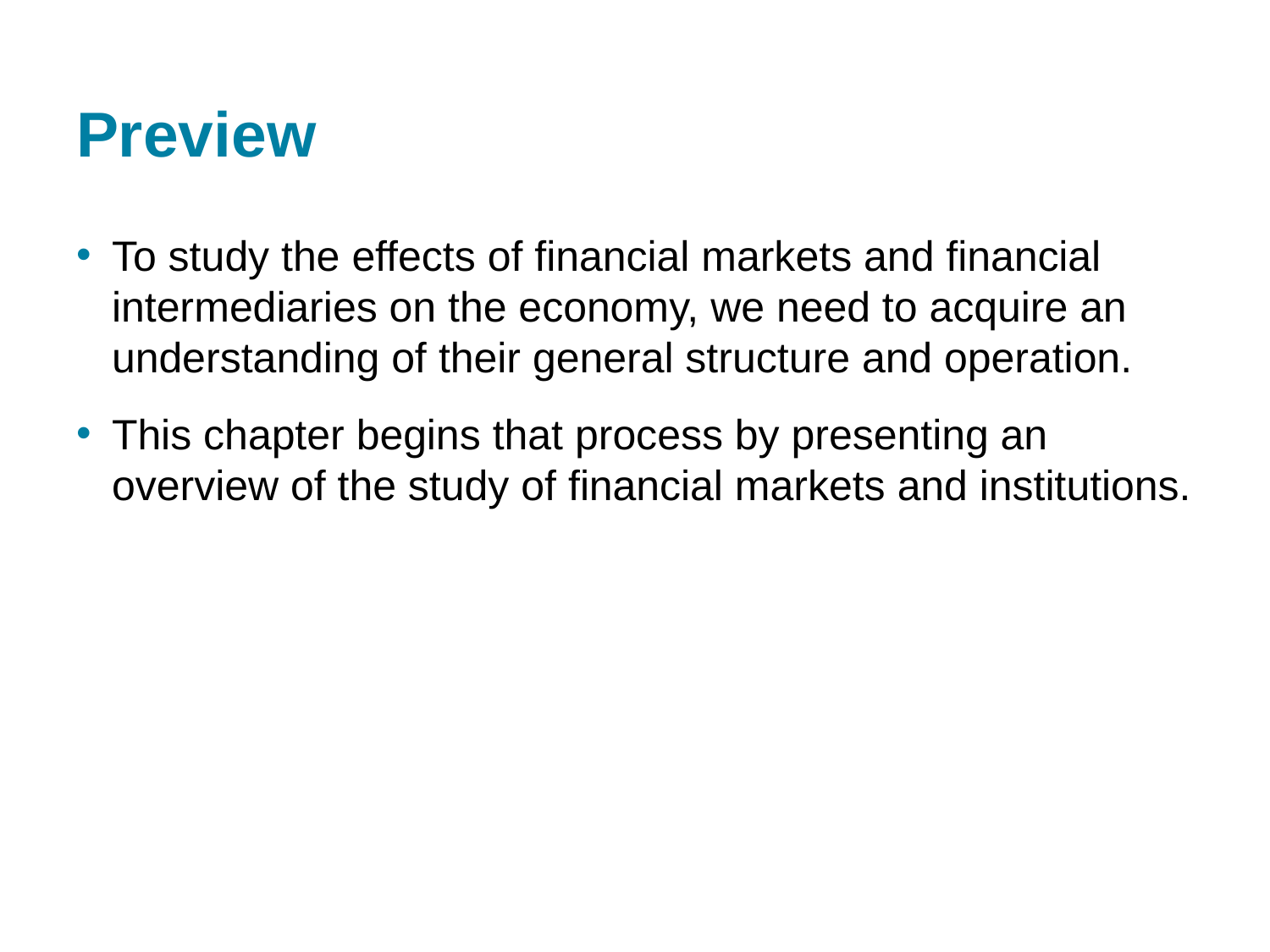

# Preview
To study the effects of financial markets and financial intermediaries on the economy, we need to acquire an understanding of their general structure and operation.
This chapter begins that process by presenting an overview of the study of financial markets and institutions.